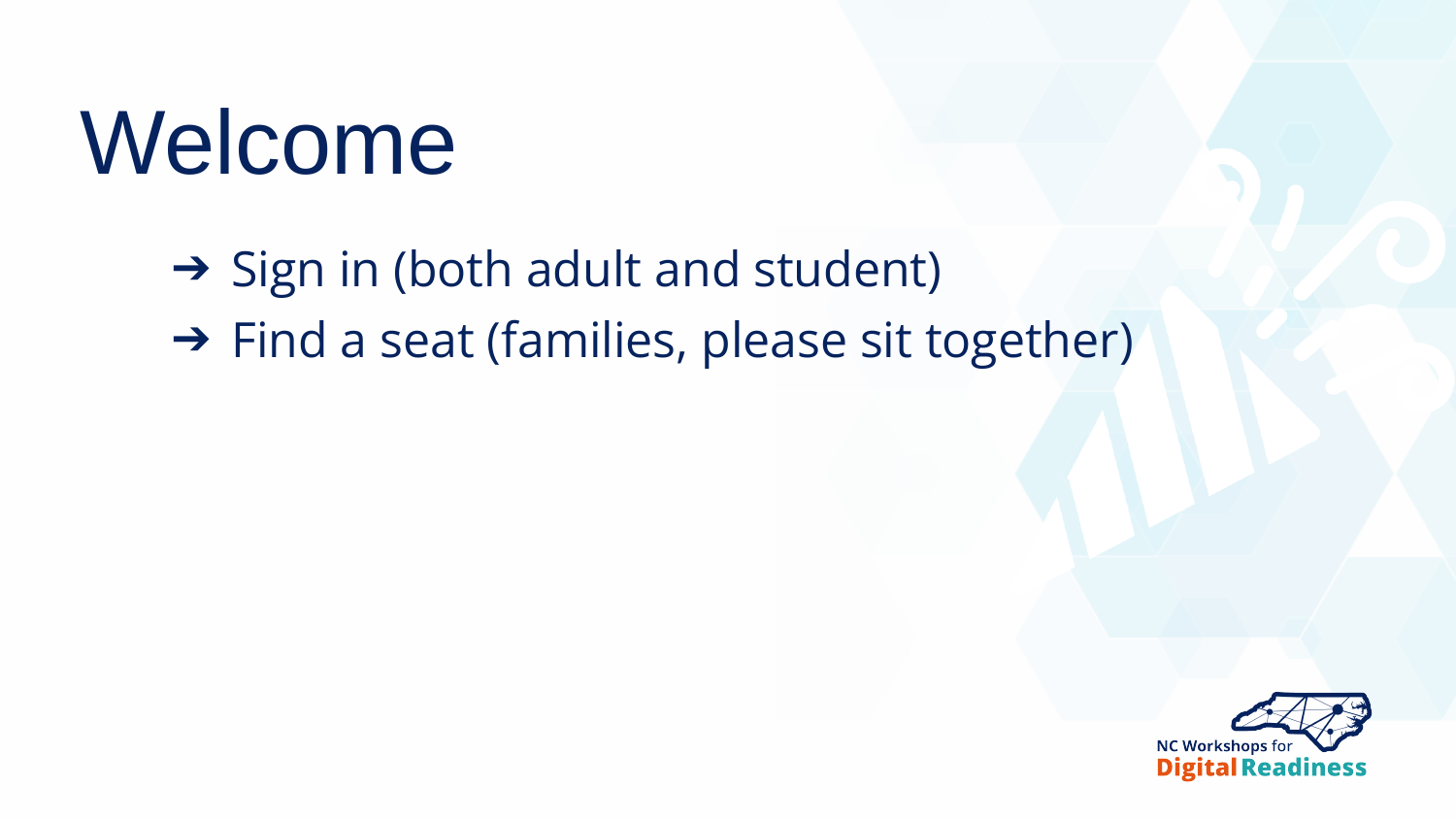

Welcome
Sign in (both adult and student)
Find a seat (families, please sit together)